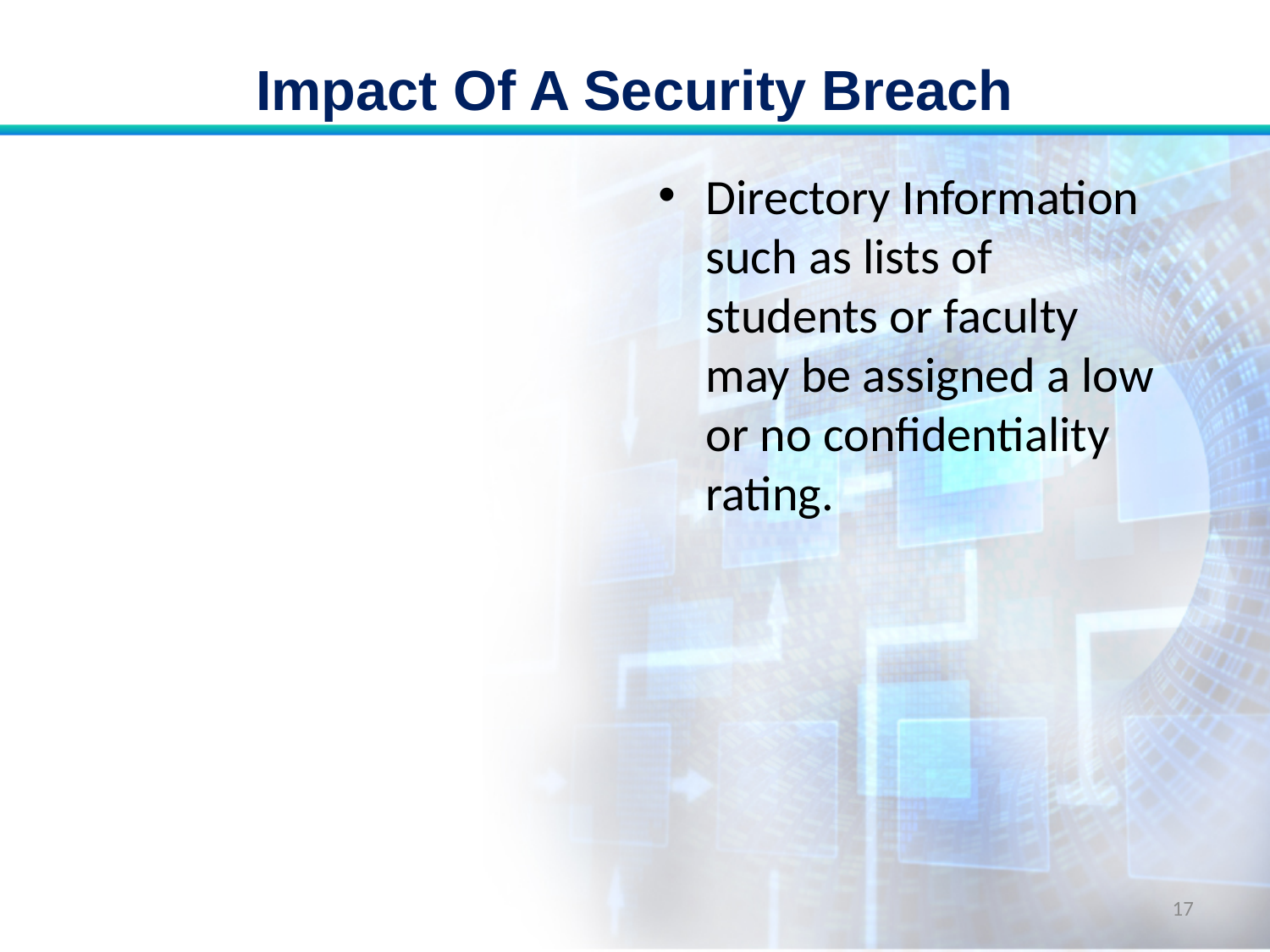

# Impact Of A Security Breach
Directory Information such as lists of students or faculty may be assigned a low or no confidentiality rating.

17